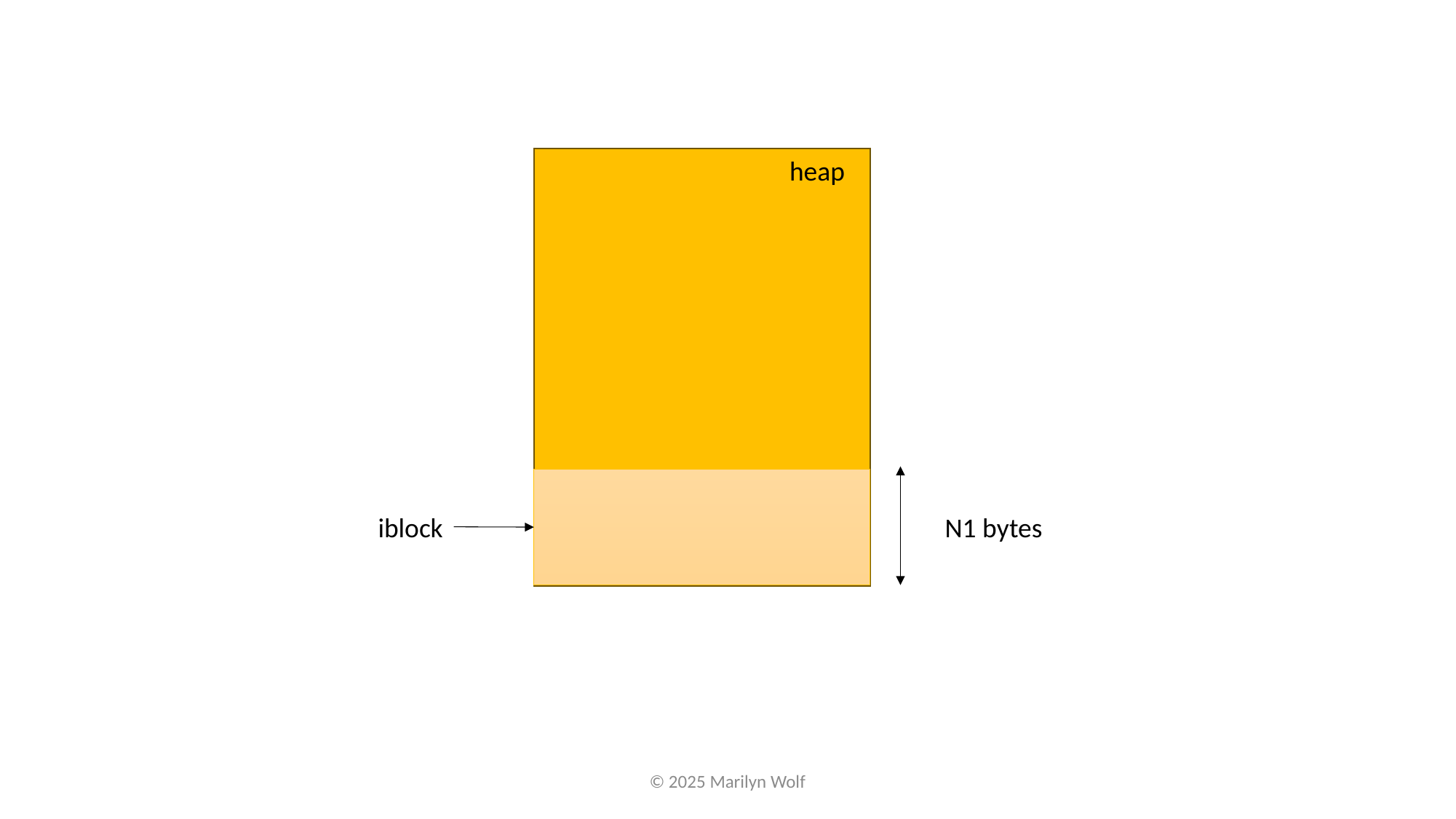

heap

iblock
N1 bytes
© 2025 Marilyn Wolf